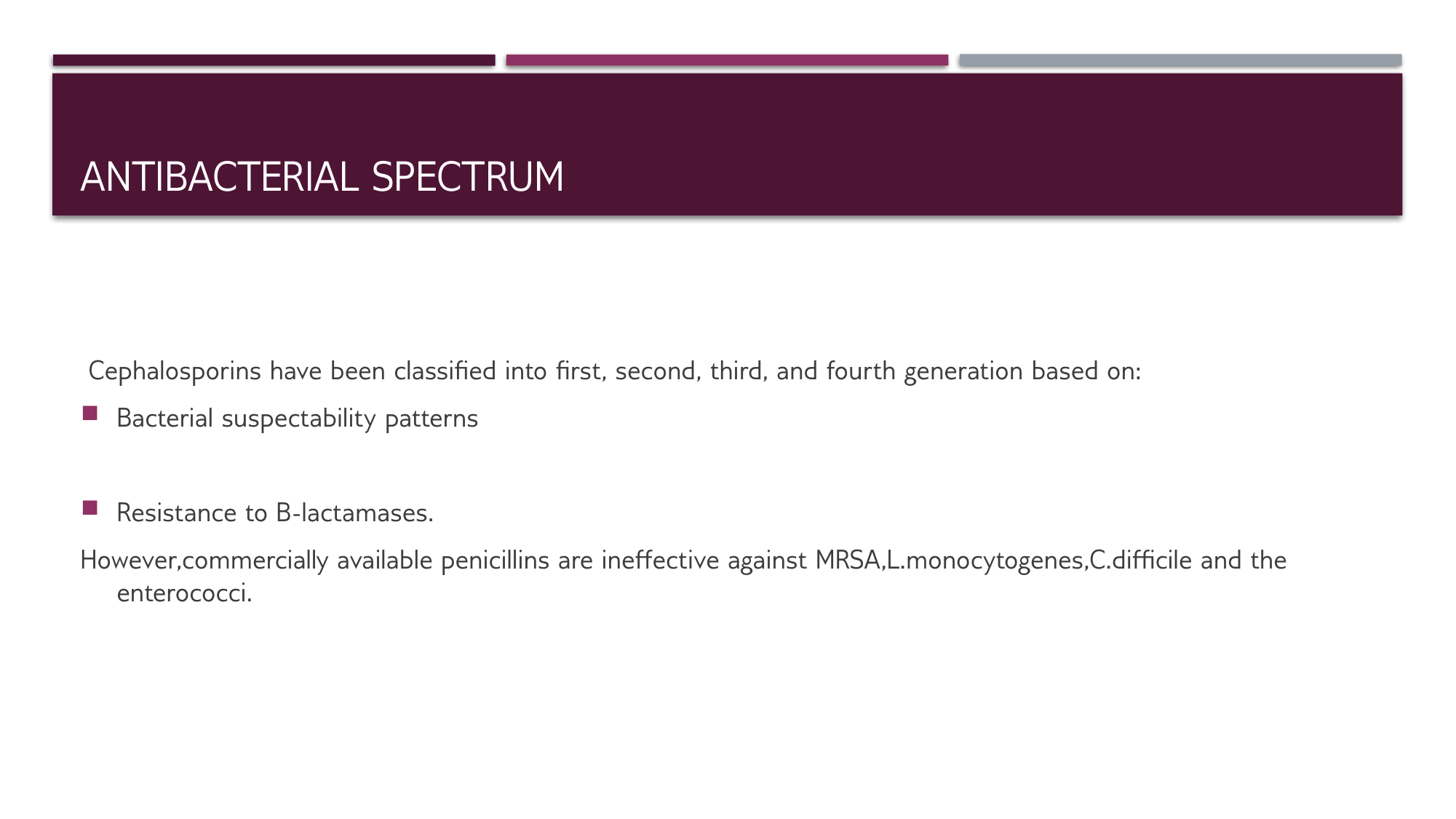

# Antibacterial spectrum
 Cephalosporins have been classified into first, second, third, and fourth generation based on:
Bacterial suspectability patterns

Resistance to B-lactamases.
However,commercially available penicillins are ineffective against MRSA,L.monocytogenes,C.difficile and the enterococci.